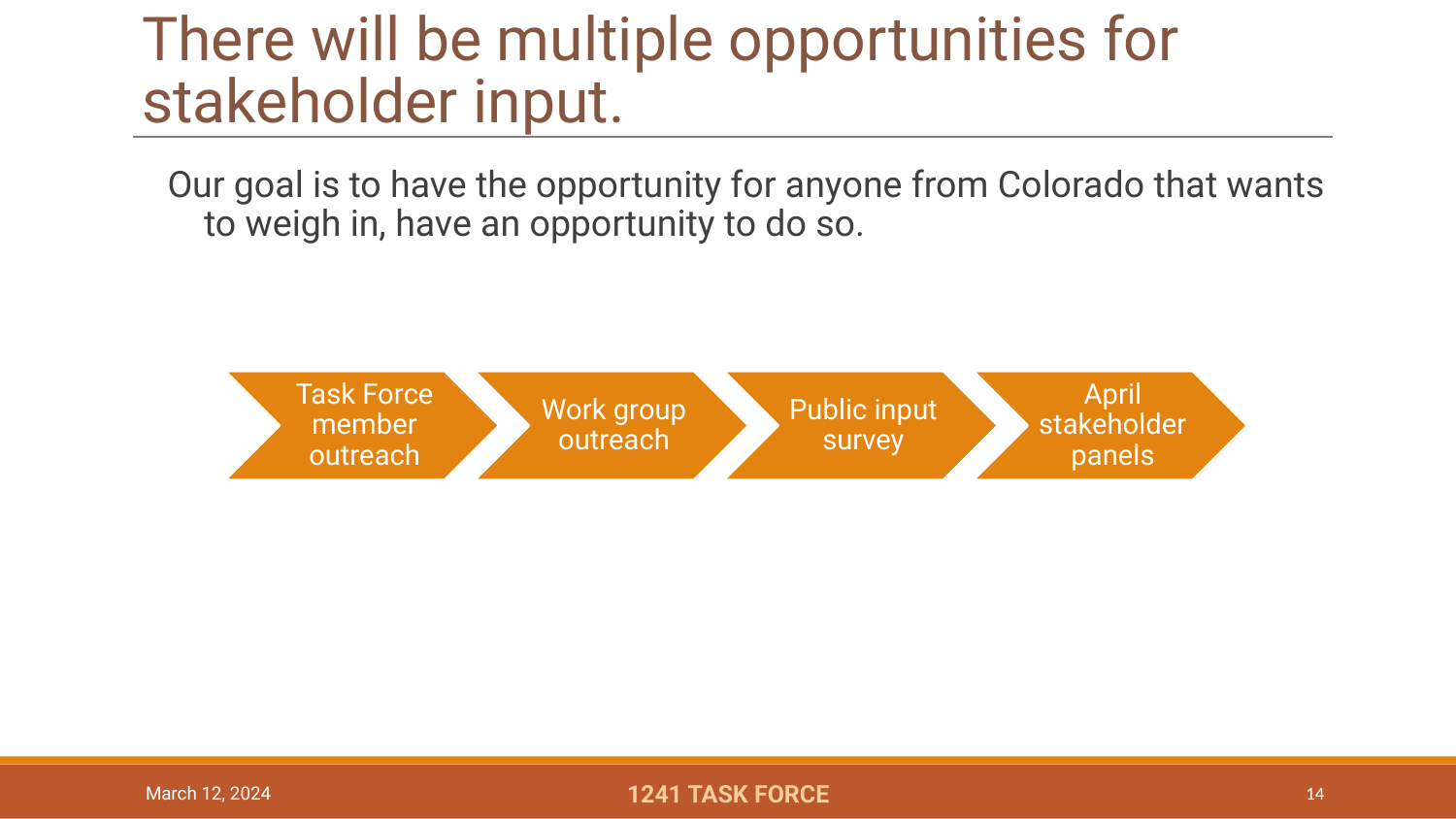

# There will be multiple opportunities for stakeholder input.
Our goal is to have the opportunity for anyone from Colorado that wants to weigh in, have an opportunity to do so.

Task Force member outreach

Work group outreach

Public input survey

April stakeholder panels
March 12, 2024
1241 TASK FORCE
14